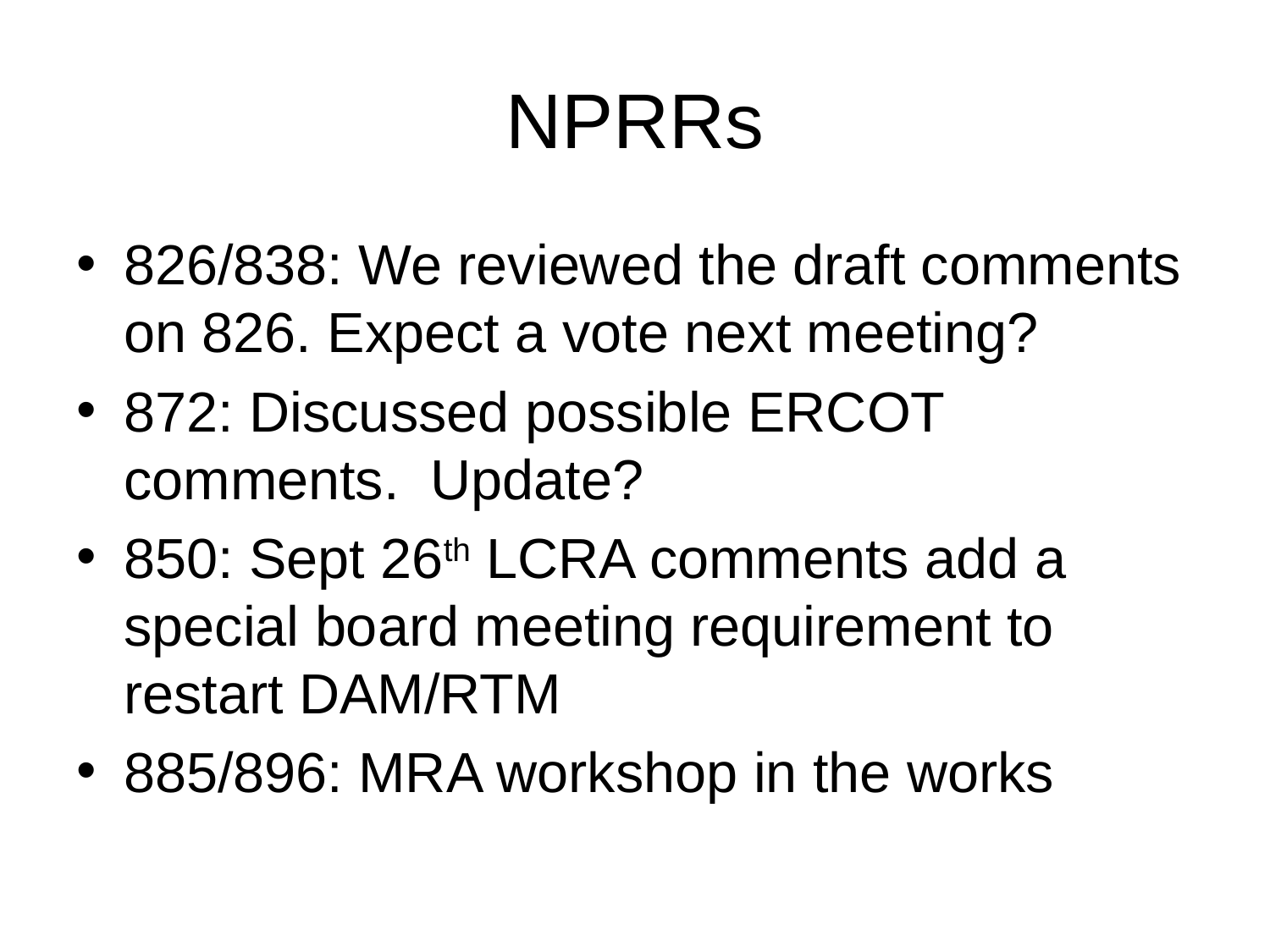

# NPRRs
826/838: We reviewed the draft comments on 826. Expect a vote next meeting?
872: Discussed possible ERCOT comments.  Update?
850: Sept 26th LCRA comments add a special board meeting requirement to restart DAM/RTM
885/896: MRA workshop in the works